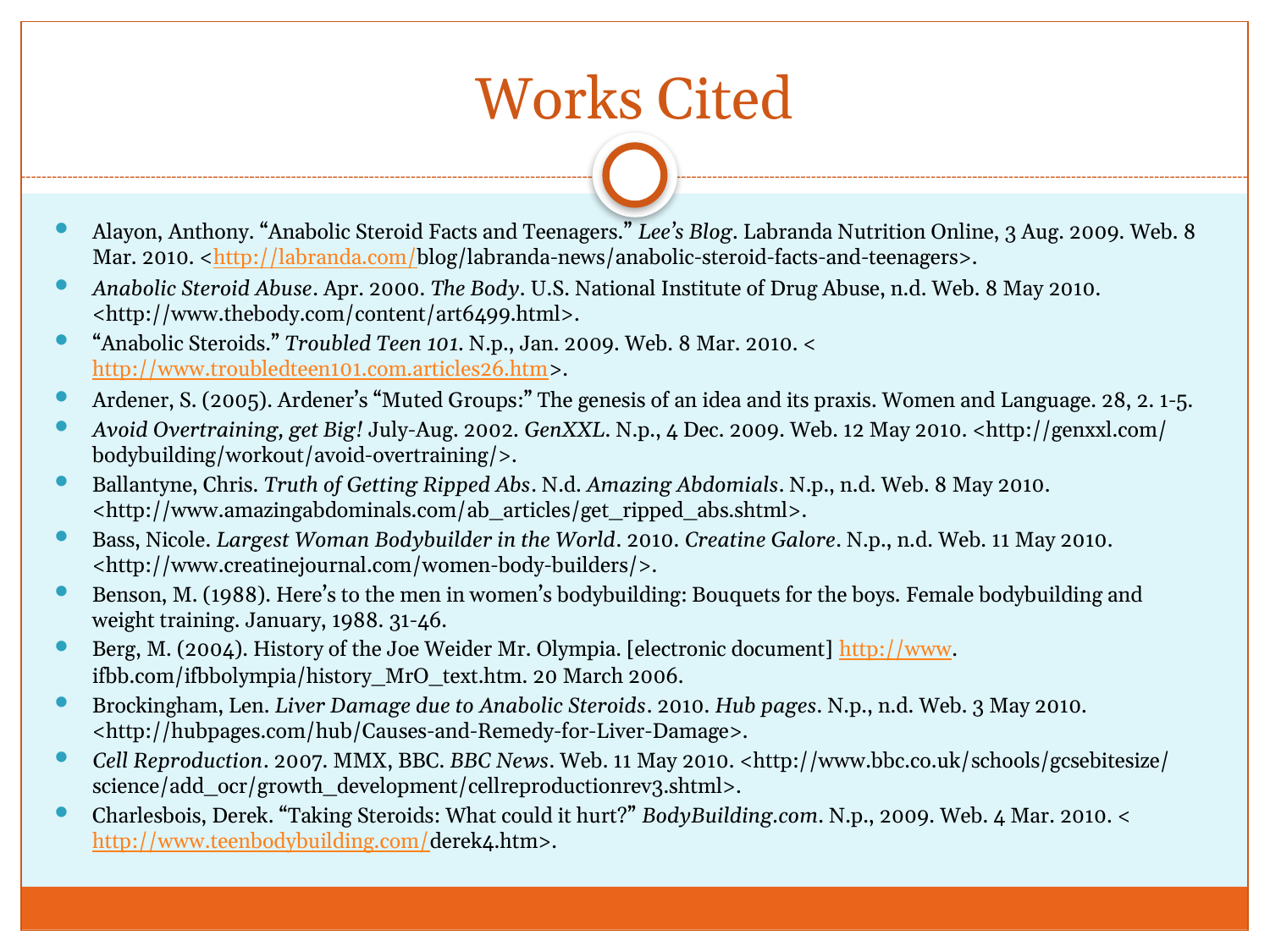

# Works Cited
Alayon, Anthony. “Anabolic Steroid Facts and Teenagers.” Lee’s Blog. Labranda Nutrition Online, 3 Aug. 2009. Web. 8 Mar. 2010. <http://labranda.com/‌blog/‌labranda-news/‌anabolic-steroid-facts-and-teenagers>.
Anabolic Steroid Abuse. Apr. 2000. The Body. U.S. National Institute of Drug Abuse, n.d. Web. 8 May 2010. <http://www.thebody.com/‌content/‌art6499.html>.
“Anabolic Steroids.” Troubled Teen 101. N.p., Jan. 2009. Web. 8 Mar. 2010. <http://www.troubledteen101.com.articles26.htm>.
Ardener, S. (2005). Ardener’s “Muted Groups:” The genesis of an idea and its praxis. Women and Language. 28, 2. 1-5.
Avoid Overtraining, get Big! July-Aug. 2002. GenXXL. N.p., 4 Dec. 2009. Web. 12 May 2010. <http://genxxl.com/‌bodybuilding/‌workout/‌avoid-overtraining/>.
Ballantyne, Chris. Truth of Getting Ripped Abs. N.d. Amazing Abdomials. N.p., n.d. Web. 8 May 2010. <http://www.amazingabdominals.com/‌ab_articles/‌get_ripped_abs.shtml>.
Bass, Nicole. Largest Woman Bodybuilder in the World. 2010. Creatine Galore. N.p., n.d. Web. 11 May 2010. <http://www.creatinejournal.com/‌women-body-builders/>.
Benson, M. (1988). Here’s to the men in women’s bodybuilding: Bouquets for the boys. Female bodybuilding and weight training. January, 1988. 31-46.
Berg, M. (2004). History of the Joe Weider Mr. Olympia. [electronic document] http://www. ifbb.com/ifbbolympia/history_MrO_text.htm. 20 March 2006.
Brockingham, Len. Liver Damage due to Anabolic Steroids. 2010. Hub pages. N.p., n.d. Web. 3 May 2010. <http://hubpages.com/‌hub/‌Causes-and-Remedy-for-Liver-Damage>.
Cell Reproduction. 2007. MMX, BBC. BBC News. Web. 11 May 2010. <http://www.bbc.co.uk/‌schools/‌gcsebitesize/‌science/‌add_ocr/‌growth_development/‌cellreproductionrev3.shtml>.
Charlesbois, Derek. “Taking Steroids: What could it hurt?” BodyBuilding.com. N.p., 2009. Web. 4 Mar. 2010. <http://www.teenbodybuilding.com/‌derek4.htm>.